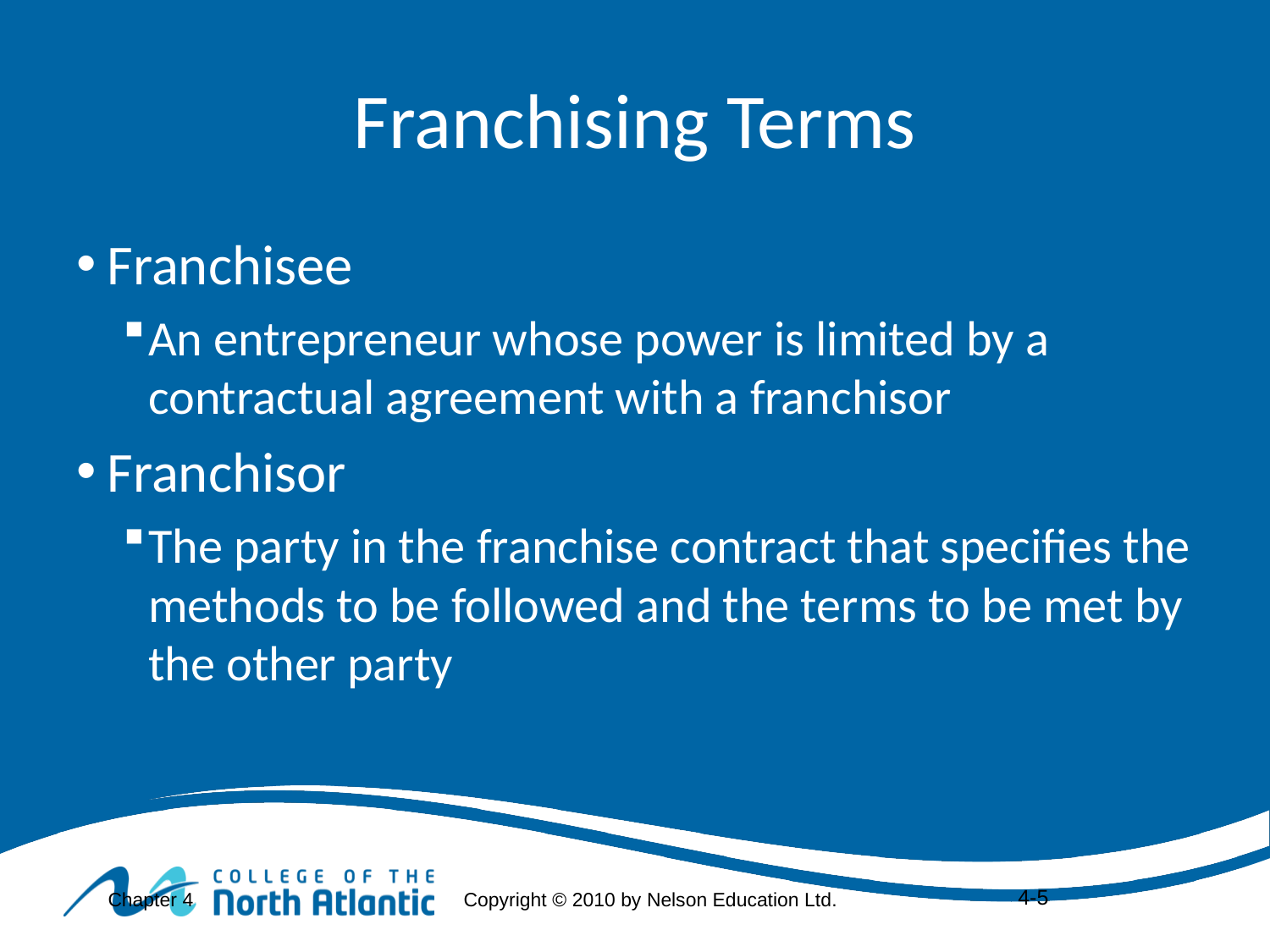

# Franchising Terms
Franchisee
An entrepreneur whose power is limited by a contractual agreement with a franchisor
Franchisor
The party in the franchise contract that specifies the methods to be followed and the terms to be met by the other party
4-5